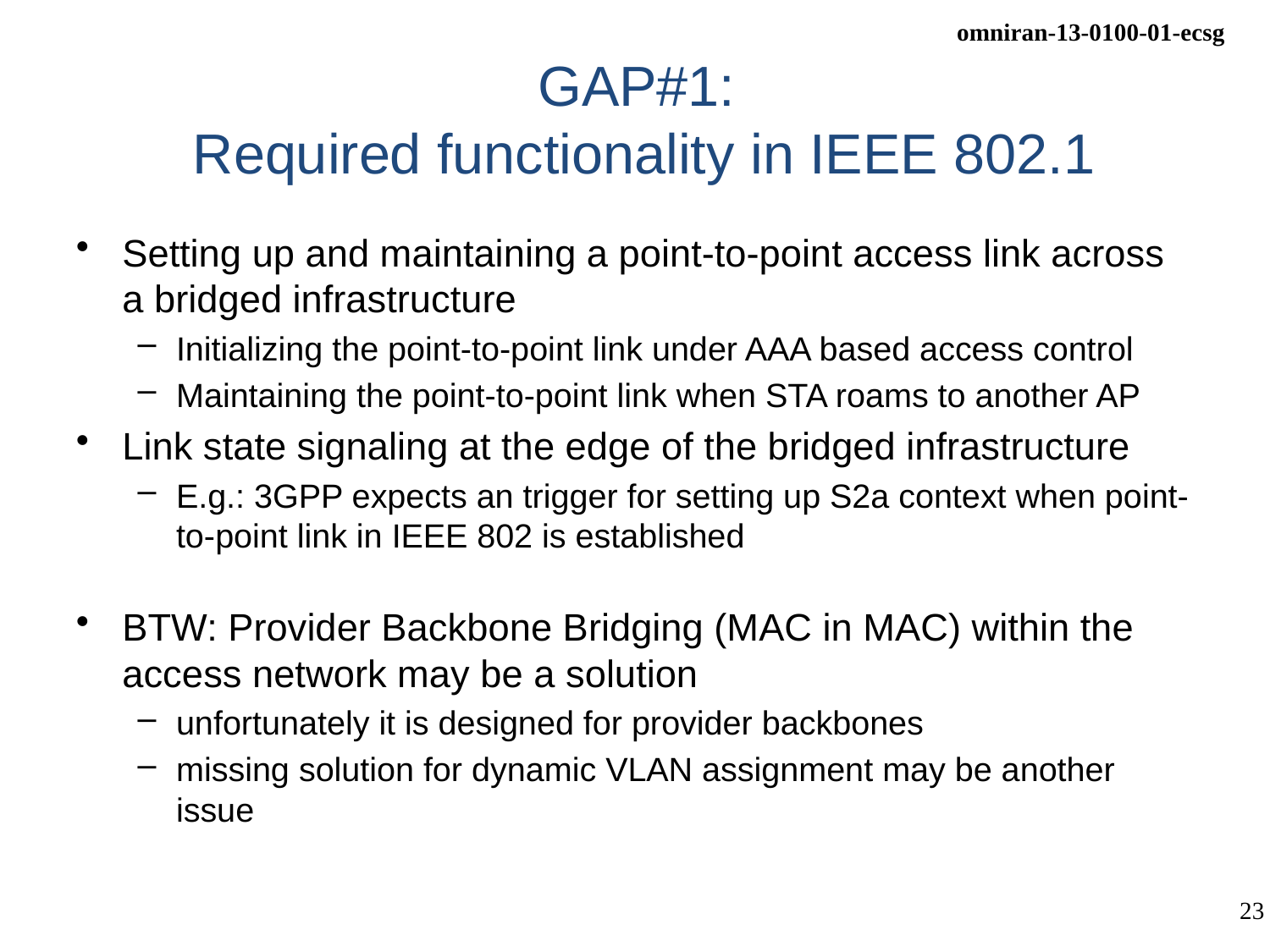

# GAP#1: Required functionality in IEEE 802.1
Setting up and maintaining a point-to-point access link across a bridged infrastructure
Initializing the point-to-point link under AAA based access control
Maintaining the point-to-point link when STA roams to another AP
Link state signaling at the edge of the bridged infrastructure
E.g.: 3GPP expects an trigger for setting up S2a context when point-to-point link in IEEE 802 is established
BTW: Provider Backbone Bridging (MAC in MAC) within the access network may be a solution
unfortunately it is designed for provider backbones
missing solution for dynamic VLAN assignment may be another issue